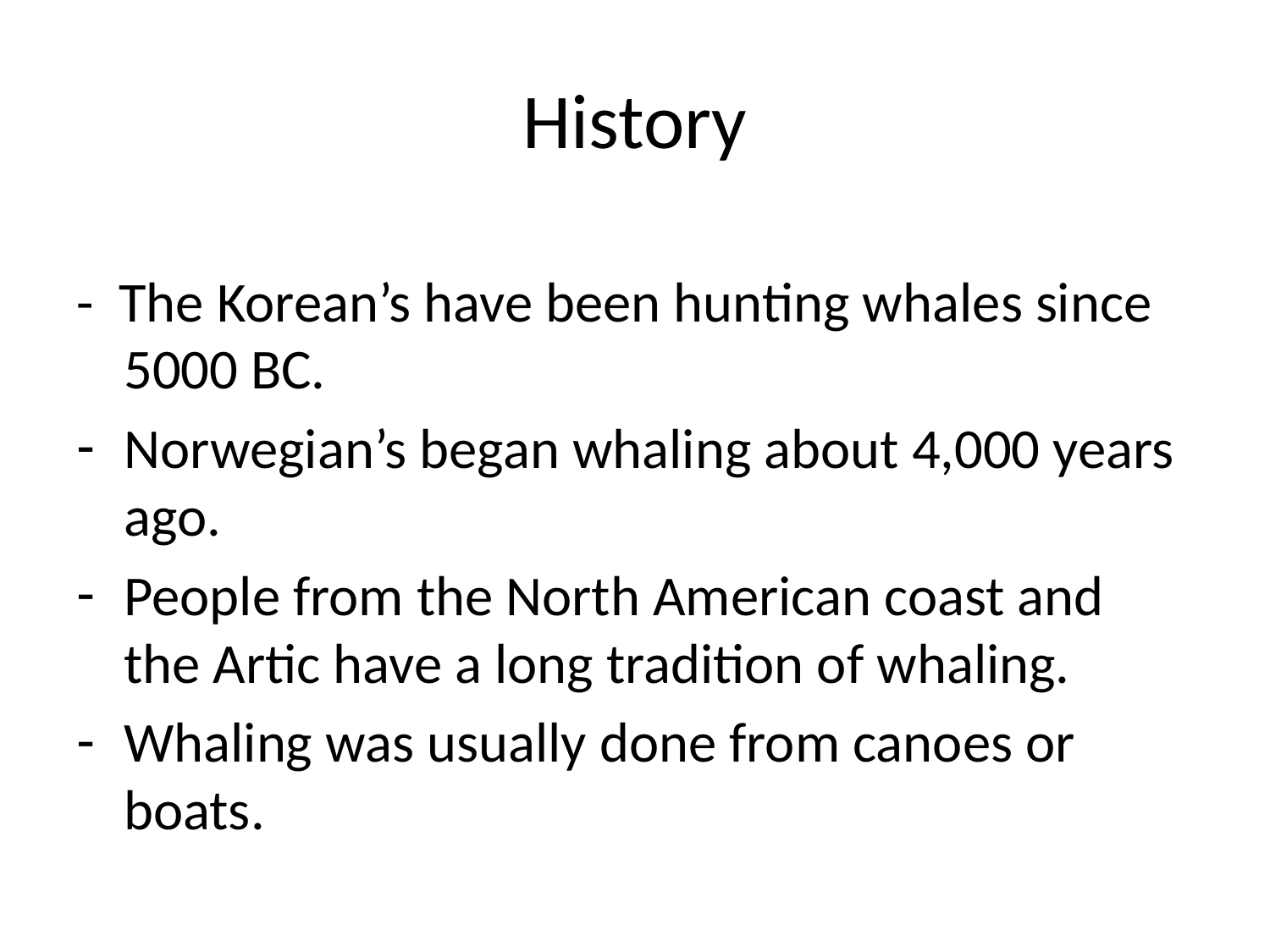

# History

-  The Korean’s have been hunting whales since 5000 BC.
Norwegian’s began whaling about 4,000 years ago.
People from the North American coast and the Artic have a long tradition of whaling.
Whaling was usually done from canoes or boats.